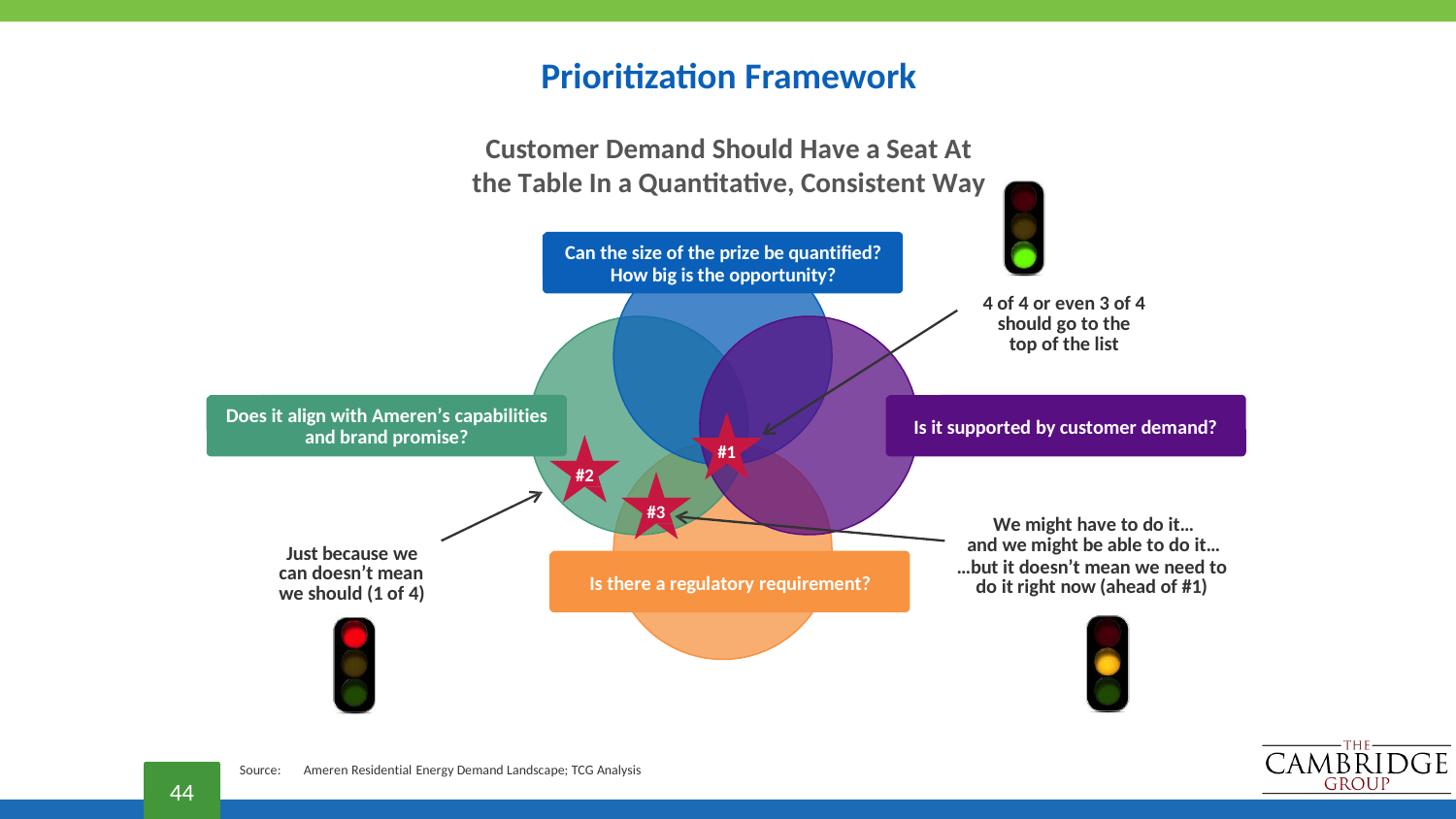

# Prioritization Framework
Customer Demand Should Have a Seat At the Table In a Quantitative, Consistent Way

Can the size of the prize be quantified?
How big is the opportunity?
4 of 4 or even 3 of 4 should go to the top of the list

Does it align with Ameren’s capabilities
and brand promise?

Is it supported by customer demand?

#1

#2

#3

We might have to do it…
and we might be able to do it…
…but it doesn’t mean we need to do it right now (ahead of #1)
Just because we can doesn’t mean we should (1 of 4)

Is there a regulatory requirement?

Source:
Ameren Residential Energy Demand Landscape; TCG Analysis
44